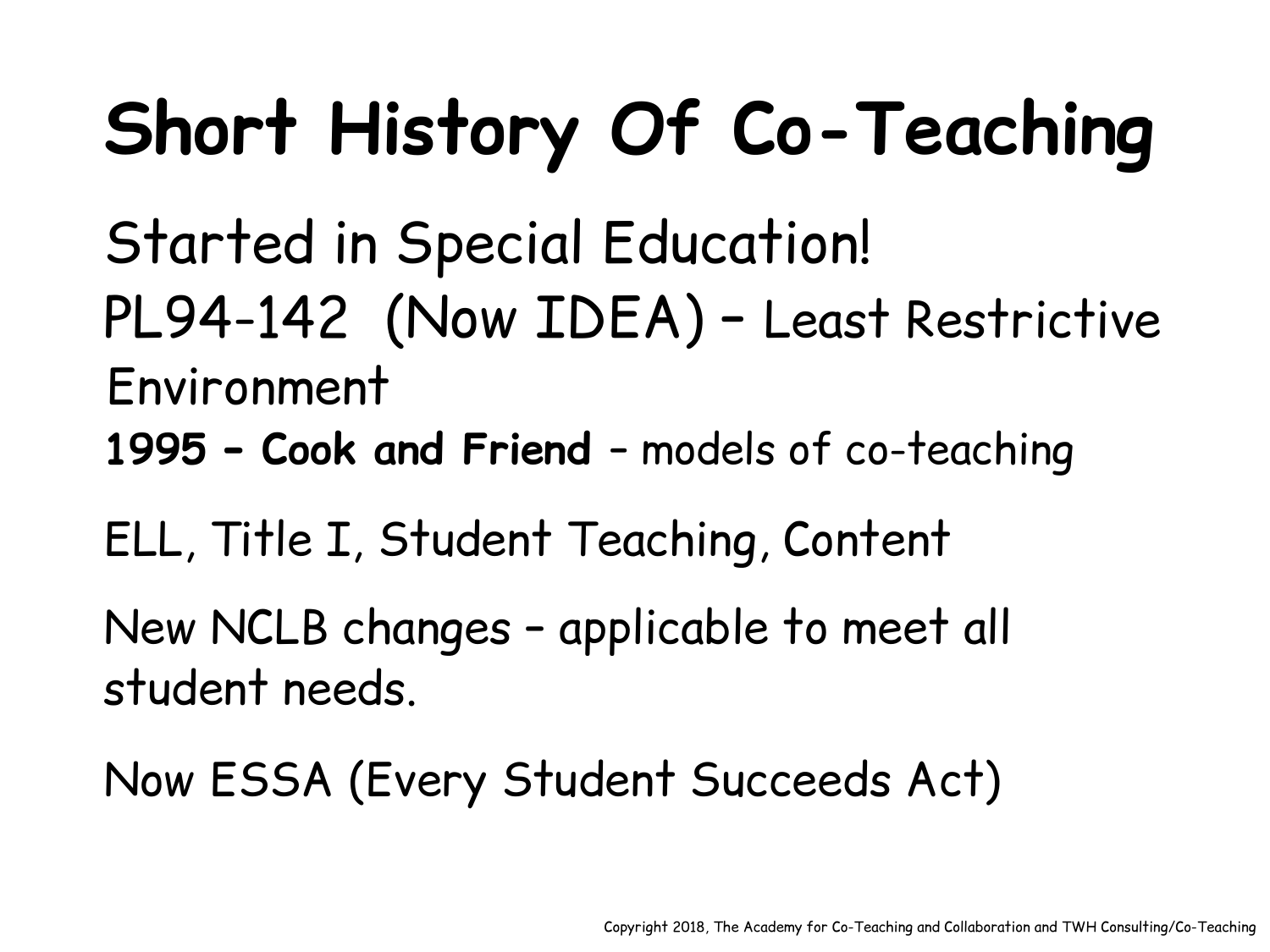

Short History Of Co-Teaching
Started in Special Education!
PL94-142  (Now IDEA) – Least Restrictive Environment
1995 – Cook and Friend – models of co-teaching
ELL, Title I, Student Teaching, Content

New NCLB changes – applicable to meet all
student needs.
Now ESSA (Every Student Succeeds Act)
Copyright 2018, The Academy for Co-Teaching and Collaboration and TWH Consulting/Co-Teaching